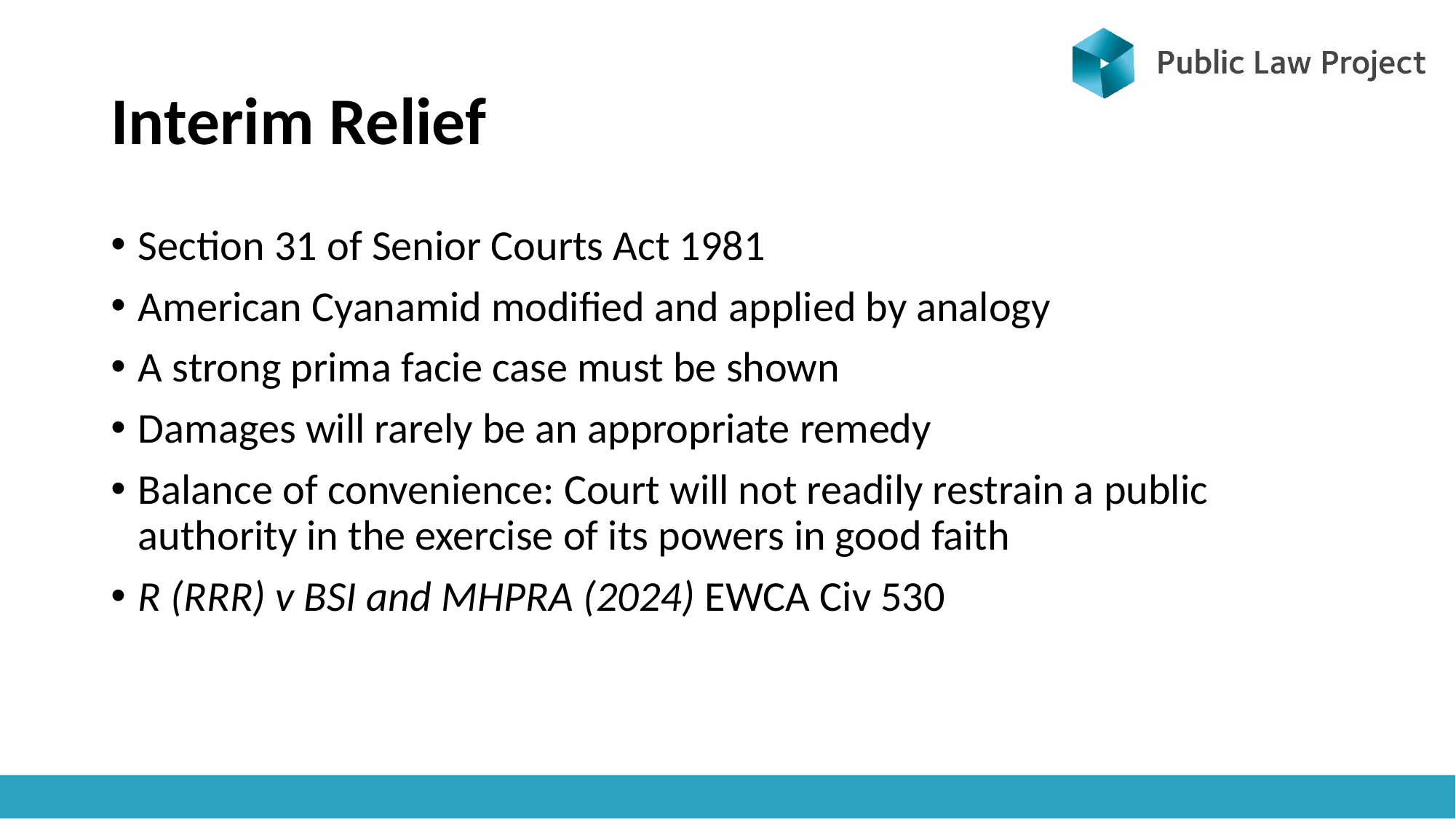

# Interim Relief
Section 31 of Senior Courts Act 1981
American Cyanamid modified and applied by analogy
A strong prima facie case must be shown
Damages will rarely be an appropriate remedy
Balance of convenience: Court will not readily restrain a public authority in the exercise of its powers in good faith
R (RRR) v BSI and MHPRA (2024) EWCA Civ 530